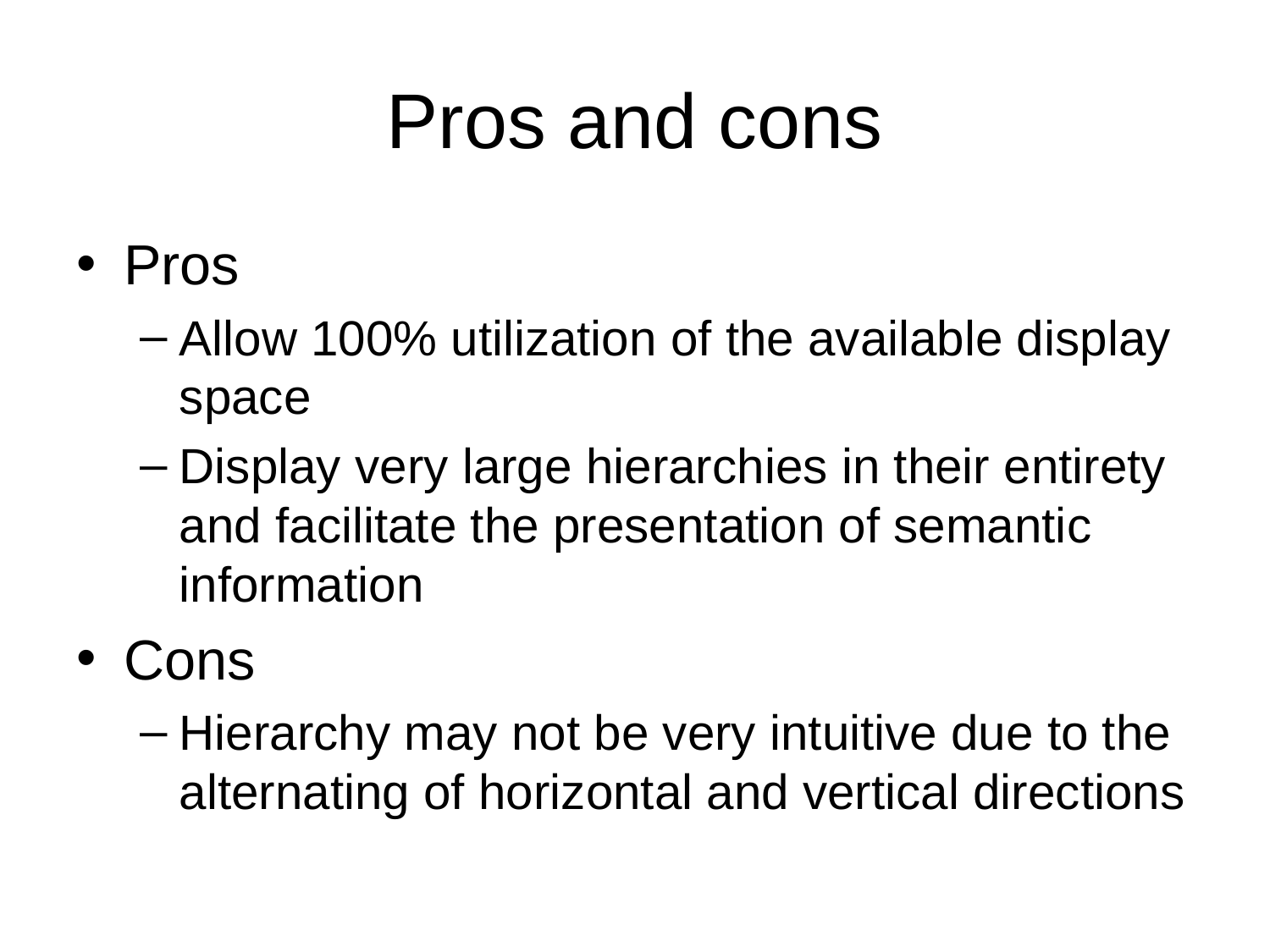

# Pros and cons
Pros
Allow 100% utilization of the available display space
Display very large hierarchies in their entirety and facilitate the presentation of semantic information
Cons
Hierarchy may not be very intuitive due to the alternating of horizontal and vertical directions